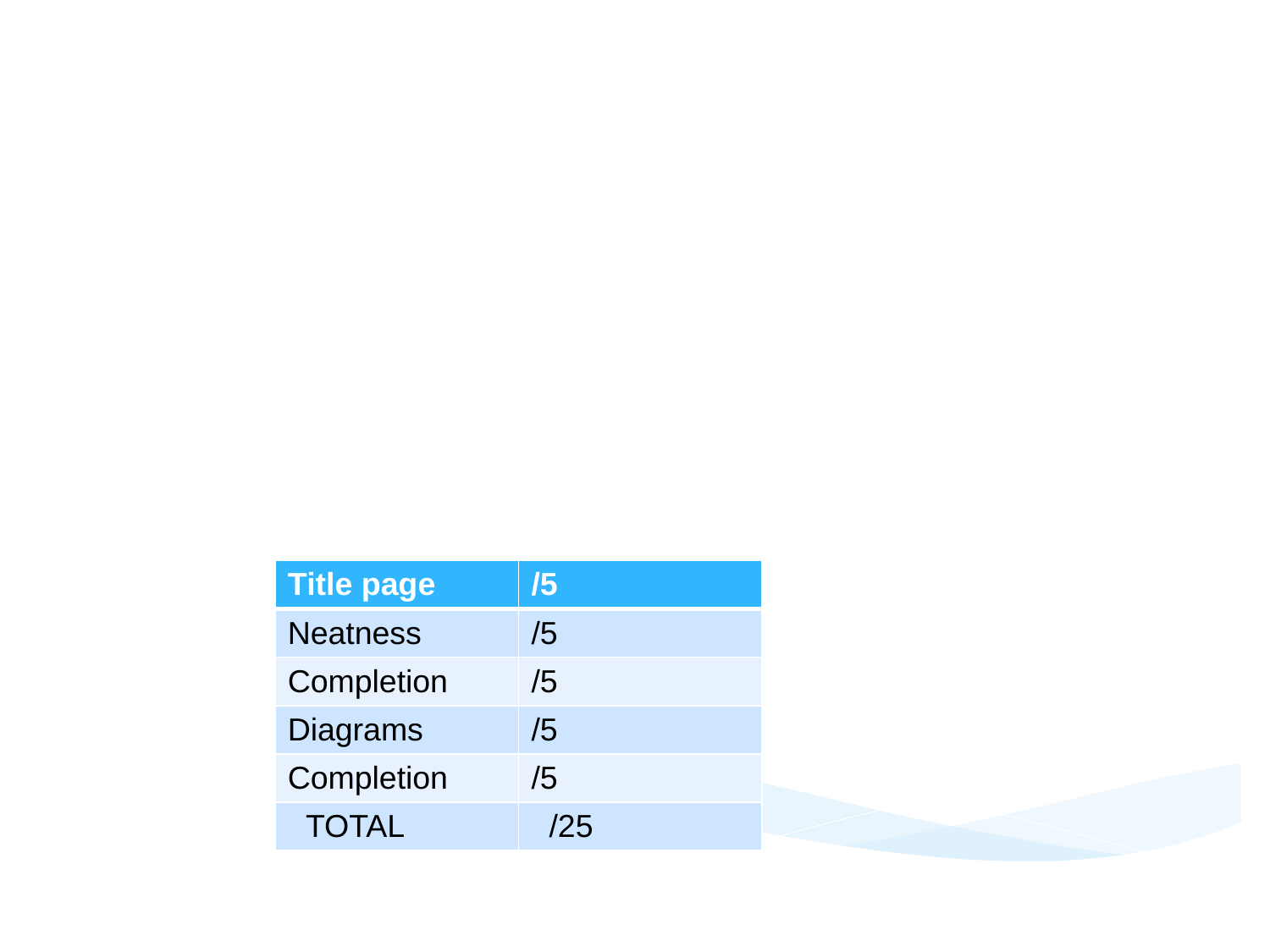

| Title page | /5 |
| --- | --- |
| Neatness | /5 |
| Completion | /5 |
| Diagrams | /5 |
| Completion | /5 |
| TOTAL | /25 |